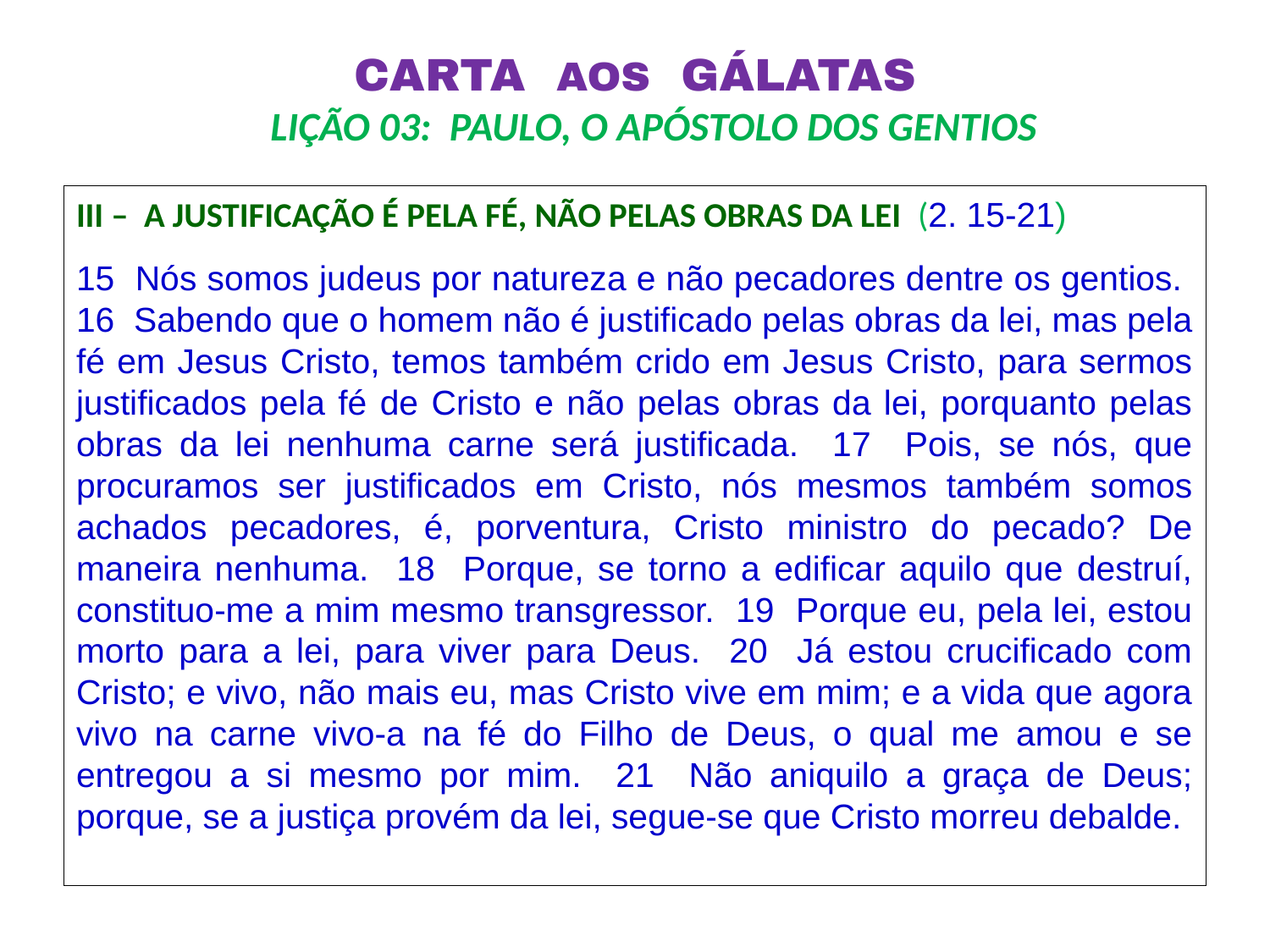

# CARTA  AOS  GÁLATAS LIÇÃO 03:  PAULO, O APÓSTOLO DOS GENTIOS
III –  A JUSTIFICAÇÃO É PELA FÉ, NÃO PELAS OBRAS DA LEI  (2. 15-21)

15  Nós somos judeus por natureza e não pecadores dentre os gentios.  16  Sabendo que o homem não é justificado pelas obras da lei, mas pela fé em Jesus Cristo, temos também crido em Jesus Cristo, para sermos justificados pela fé de Cristo e não pelas obras da lei, porquanto pelas obras da lei nenhuma carne será justificada.  17  Pois, se nós, que procuramos ser justificados em Cristo, nós mesmos também somos achados pecadores, é, porventura, Cristo ministro do pecado? De maneira nenhuma.  18  Porque, se torno a edificar aquilo que destruí, constituo-me a mim mesmo transgressor.  19  Porque eu, pela lei, estou morto para a lei, para viver para Deus.  20  Já estou crucificado com Cristo; e vivo, não mais eu, mas Cristo vive em mim; e a vida que agora vivo na carne vivo-a na fé do Filho de Deus, o qual me amou e se entregou a si mesmo por mim.  21  Não aniquilo a graça de Deus; porque, se a justiça provém da lei, segue-se que Cristo morreu debalde.